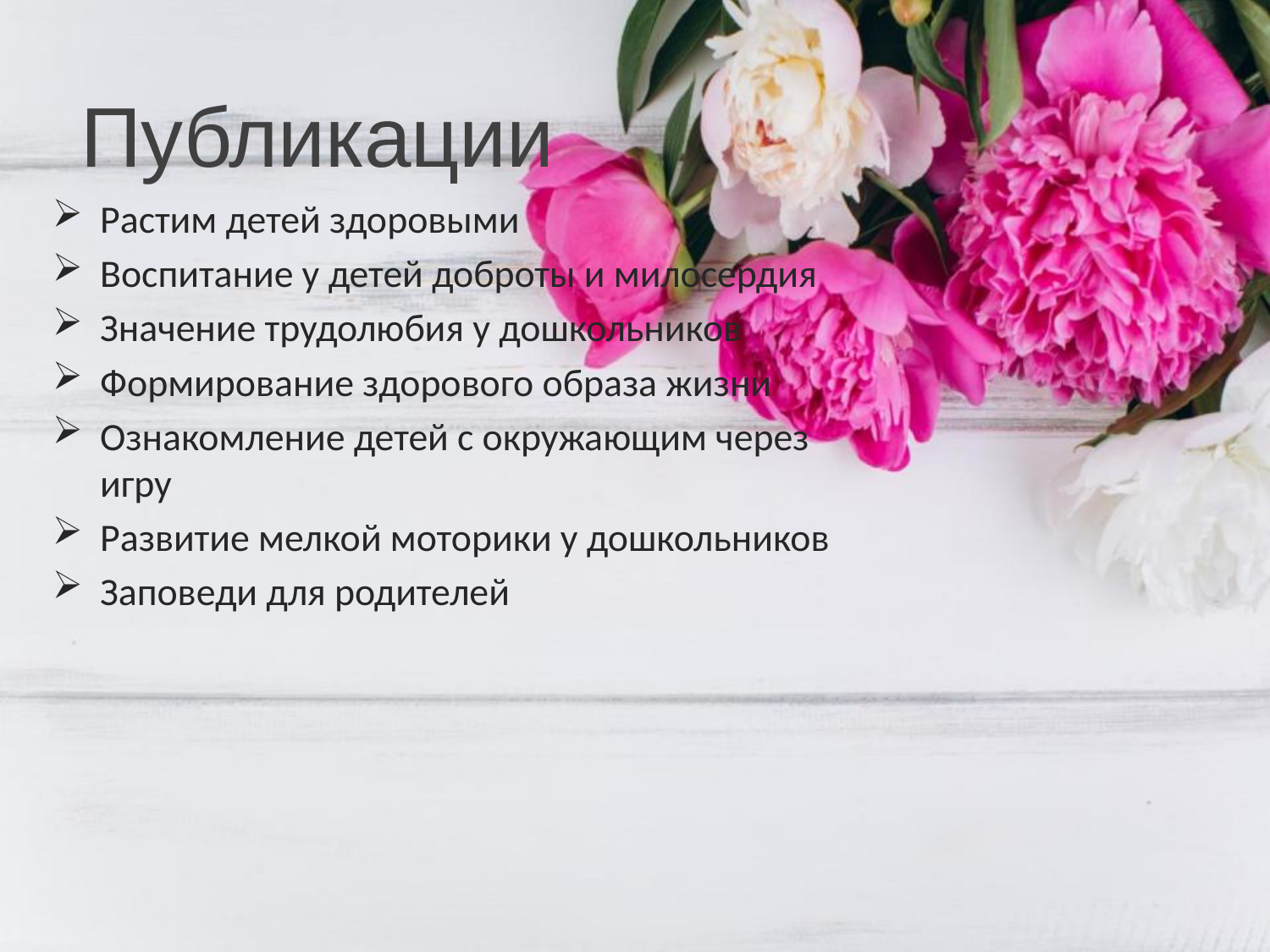

# Публикации
Растим детей здоровыми
Воспитание у детей доброты и милосердия
Значение трудолюбия у дошкольников
Формирование здорового образа жизни
Ознакомление детей с окружающим через игру
Развитие мелкой моторики у дошкольников
Заповеди для родителей